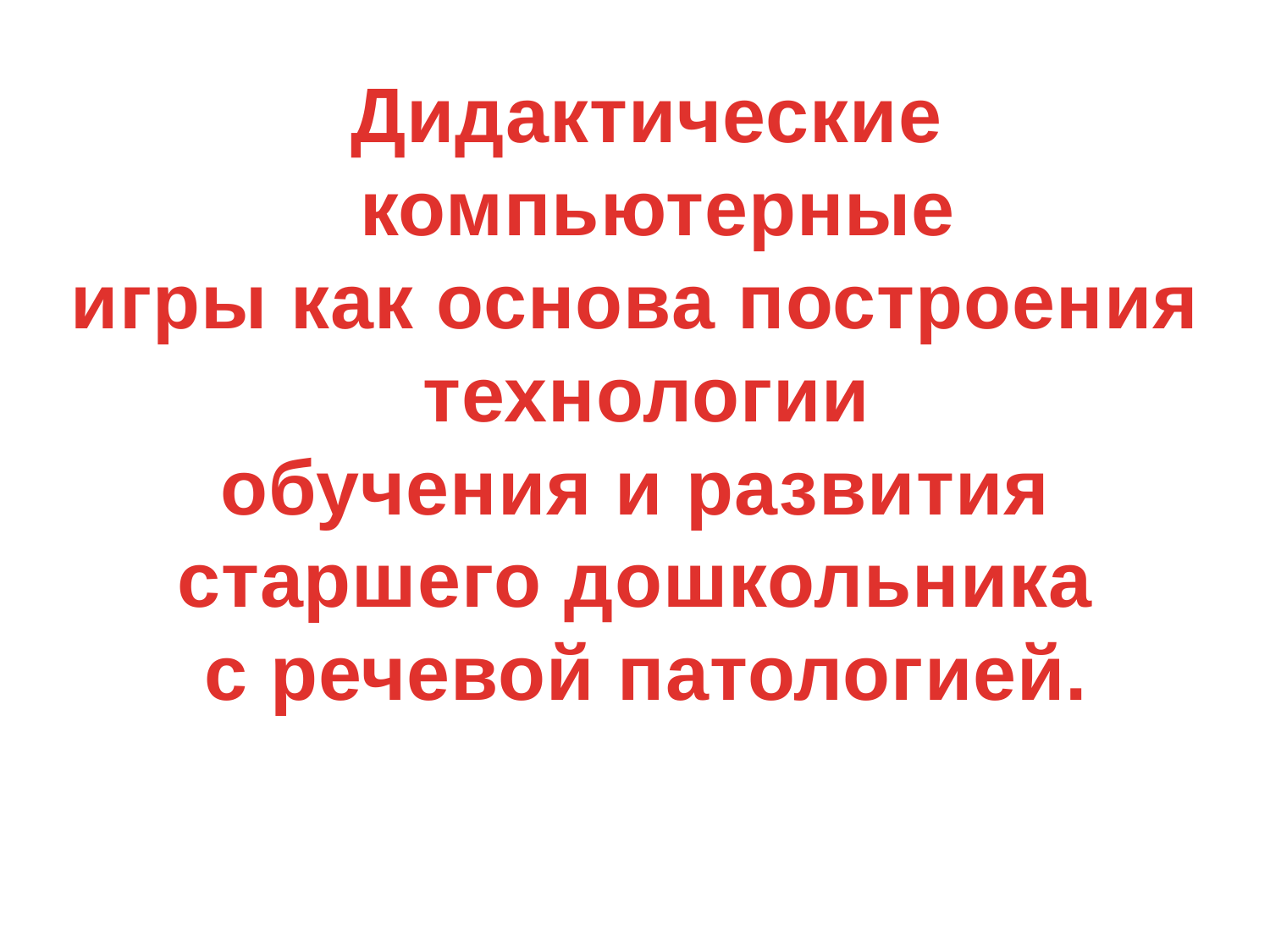

Дидактические
 компьютерные
игры как основа построения
технологии
 обучения и развития
старшего дошкольника
с речевой патологией.